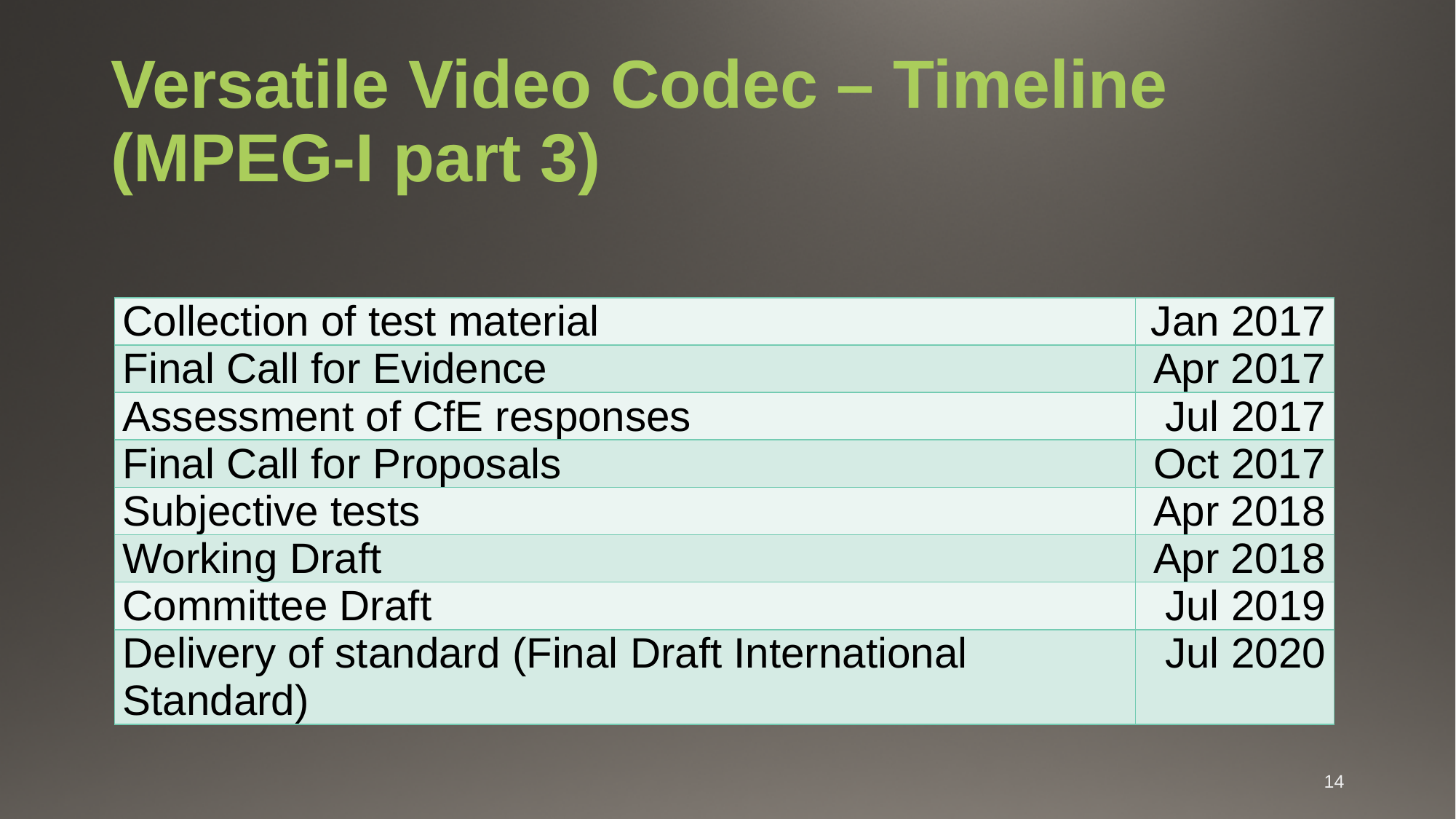

# Versatile Video Codec – Timeline (MPEG-I part 3)
| Collection of test material | Jan 2017 |
| --- | --- |
| Final Call for Evidence | Apr 2017 |
| Assessment of CfE responses | Jul 2017 |
| Final Call for Proposals | Oct 2017 |
| Subjective tests | Apr 2018 |
| Working Draft | Apr 2018 |
| Committee Draft | Jul 2019 |
| Delivery of standard (Final Draft International Standard) | Jul 2020 |
14